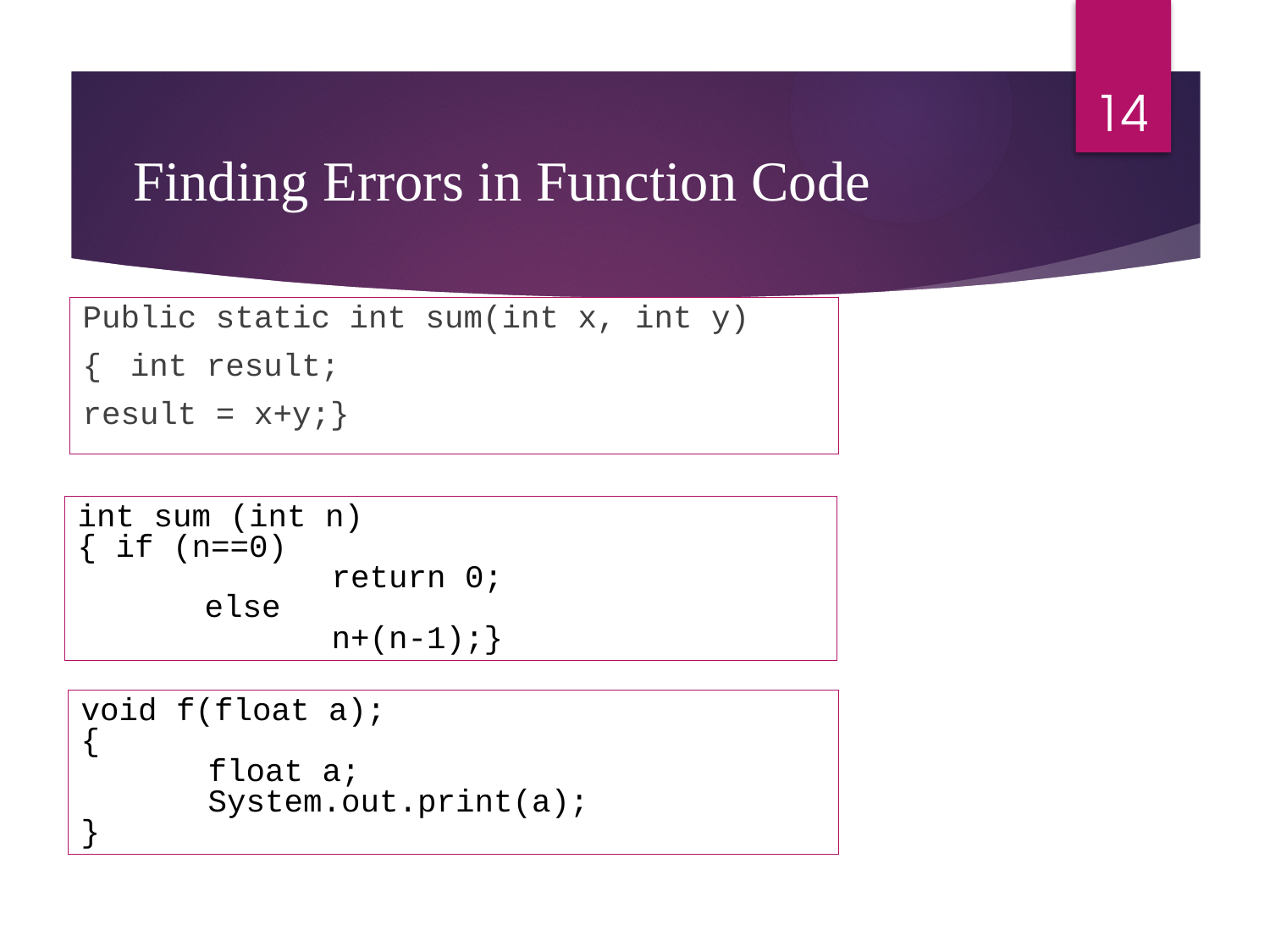

14
# Finding Errors in Function Code
Public static int sum(int x, int y)
{	int result;
result = x+y;}

int sum (int n)
{ if (n==0)
		return 0;
	else
		n+(n-1);}
void f(float a);
{
	float a;
	System.out.print(a);
}